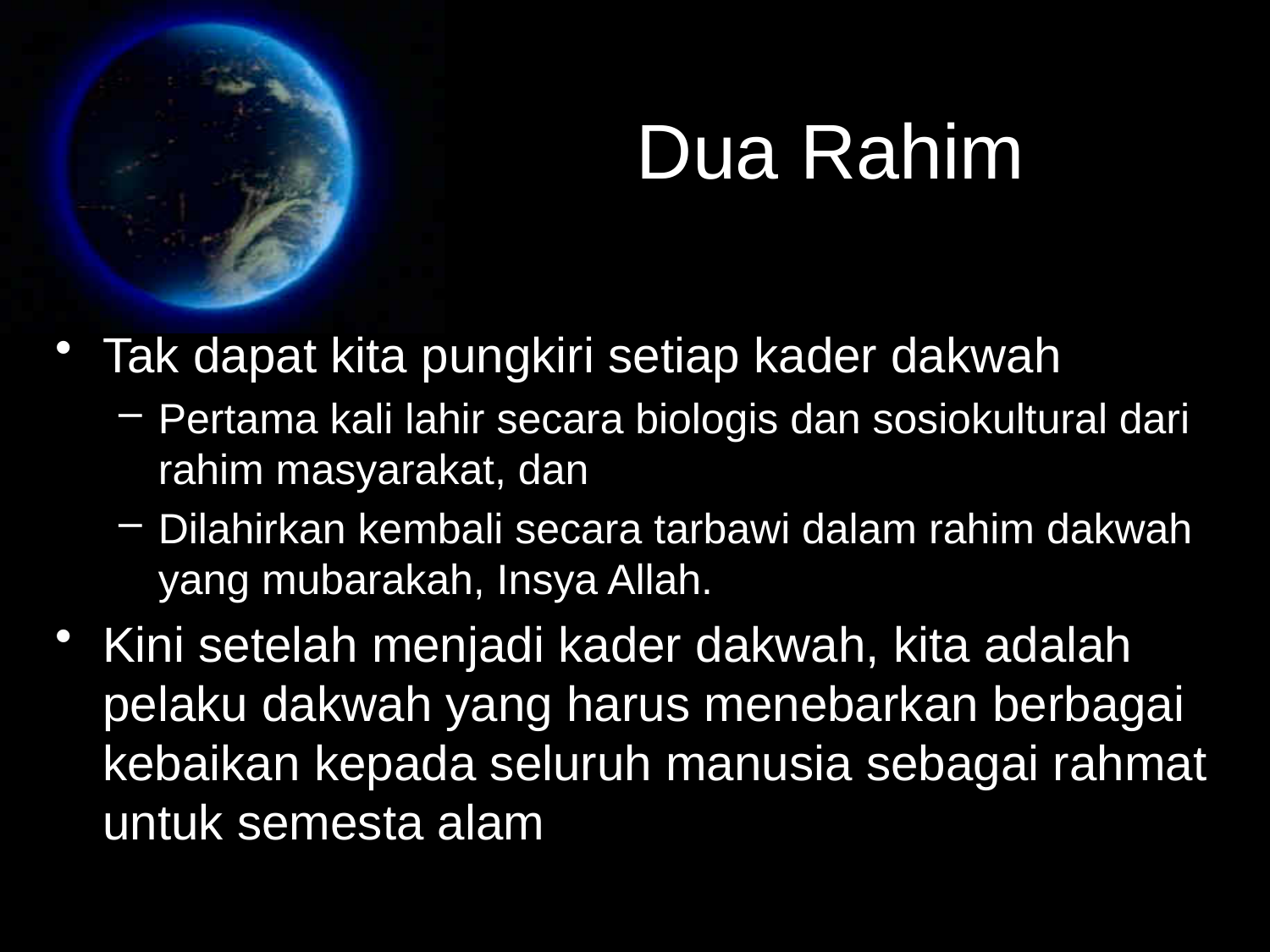

# Dua Rahim
Tak dapat kita pungkiri setiap kader dakwah
Pertama kali lahir secara biologis dan sosiokultural dari rahim masyarakat, dan
Dilahirkan kembali secara tarbawi dalam rahim dakwah yang mubarakah, Insya Allah.
Kini setelah menjadi kader dakwah, kita adalah pelaku dakwah yang harus menebarkan berbagai kebaikan kepada seluruh manusia sebagai rahmat untuk semesta alam